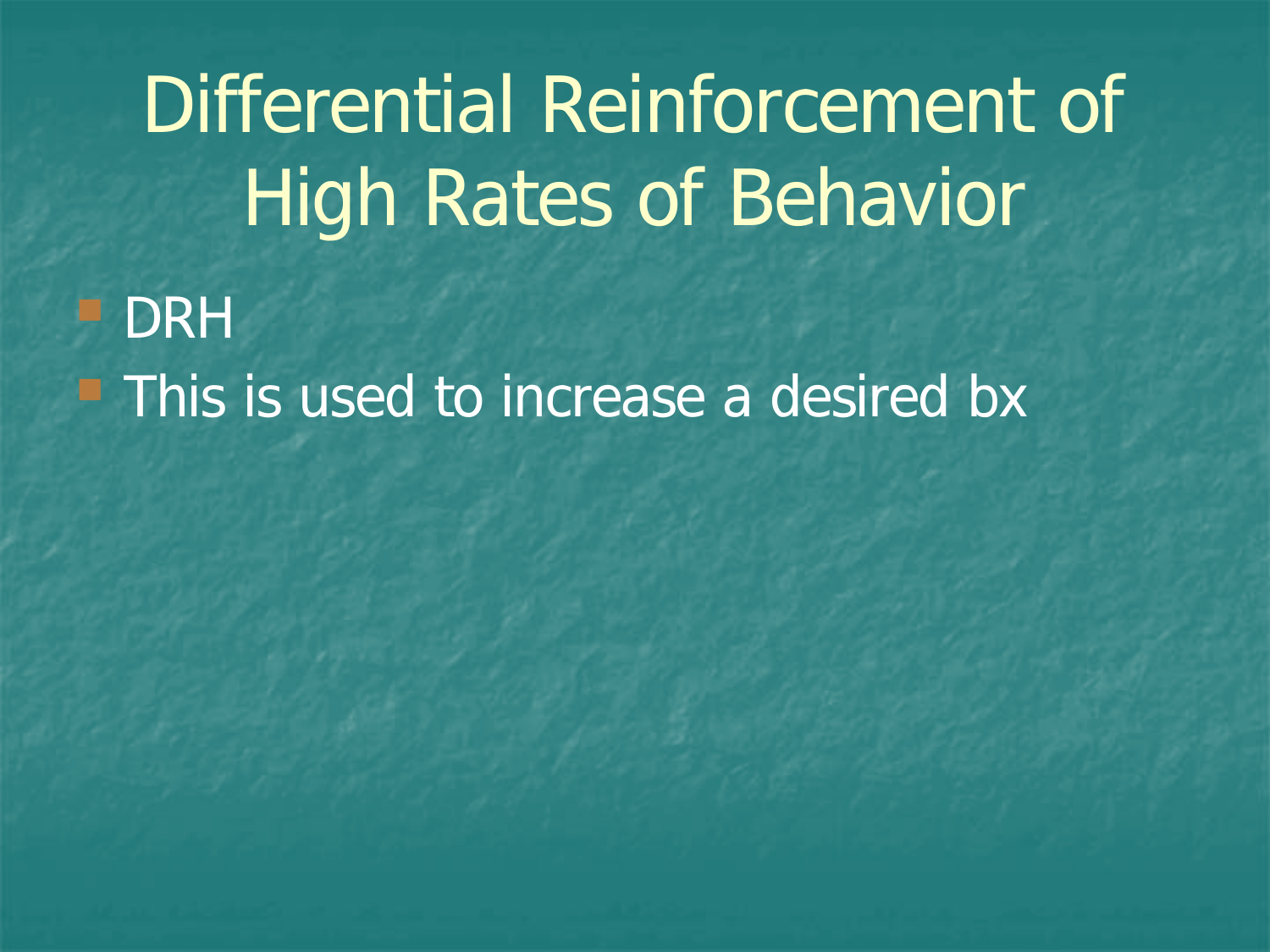

# Differential Reinforcement of High Rates of Behavior
DRH
This is used to increase a desired bx